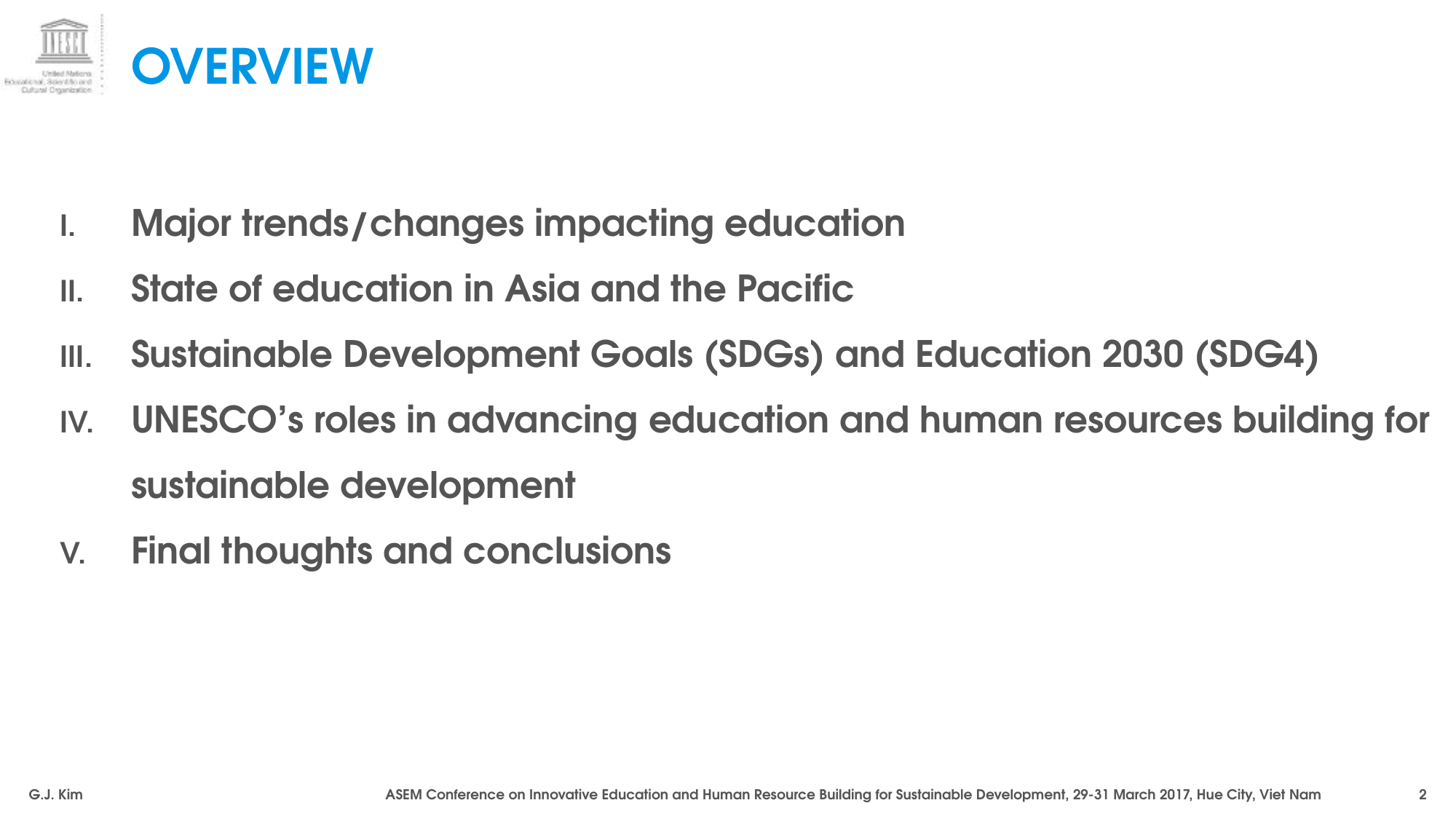

# OVERVIEW
Major trends/changes impacting education
State of education in Asia and the Pacific
Sustainable Development Goals (SDGs) and Education 2030 (SDG4)
UNESCO’s roles in advancing education and human resources building for sustainable development
Final thoughts and conclusions
G.J. Kim                                                                               ASEM Conference on Innovative Education and Human Resource Building for Sustainable Development, 29-31 March 2017, Hue City, Viet Nam
2